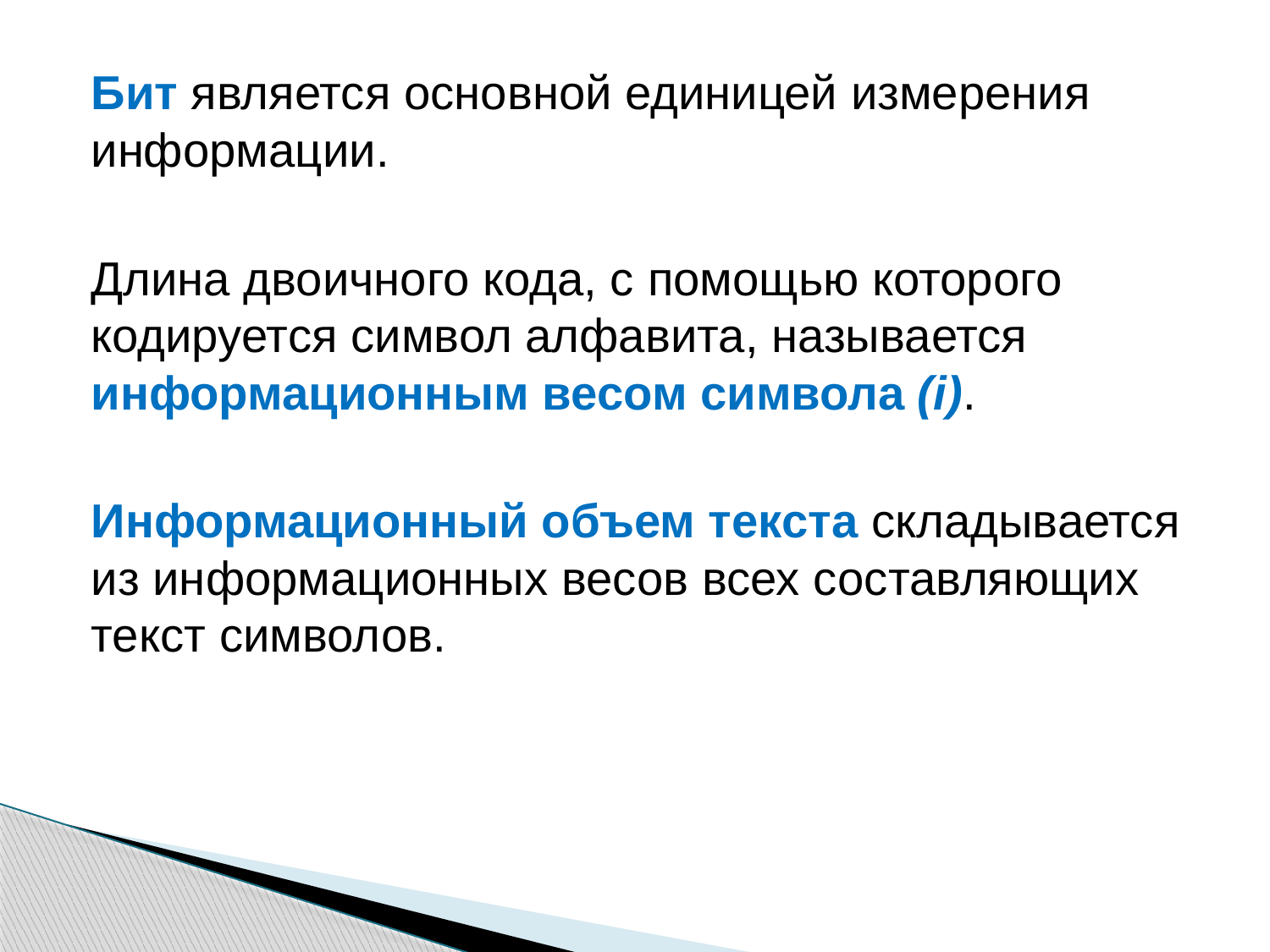

Бит является основной единицей измерения информации.

Длина двоичного кода, с помощью которого кодируется символ алфавита, называется информационным весом символа (i).

Информационный объем текста складывается из информационных весов всех составляющих текст символов.